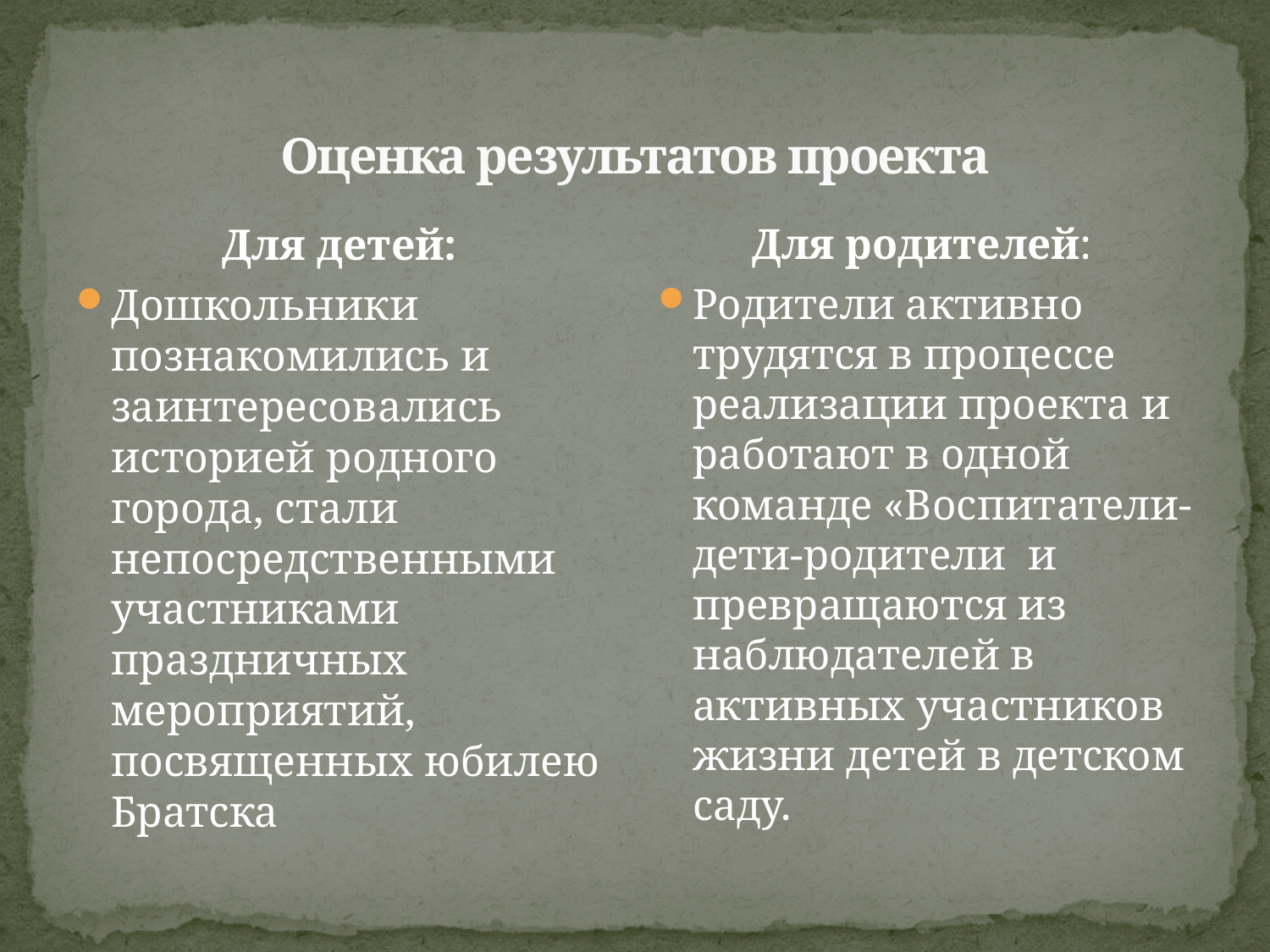

# Оценка результатов проекта
Для детей:
Дошкольники познакомились и заинтересовались историей родного города, стали непосредственными участниками праздничных мероприятий, посвященных юбилею Братска
Для родителей:
Родители активно трудятся в процессе реализации проекта и работают в одной команде «Воспитатели-дети-родители  и  превращаются из наблюдателей в активных участников жизни детей в детском саду.